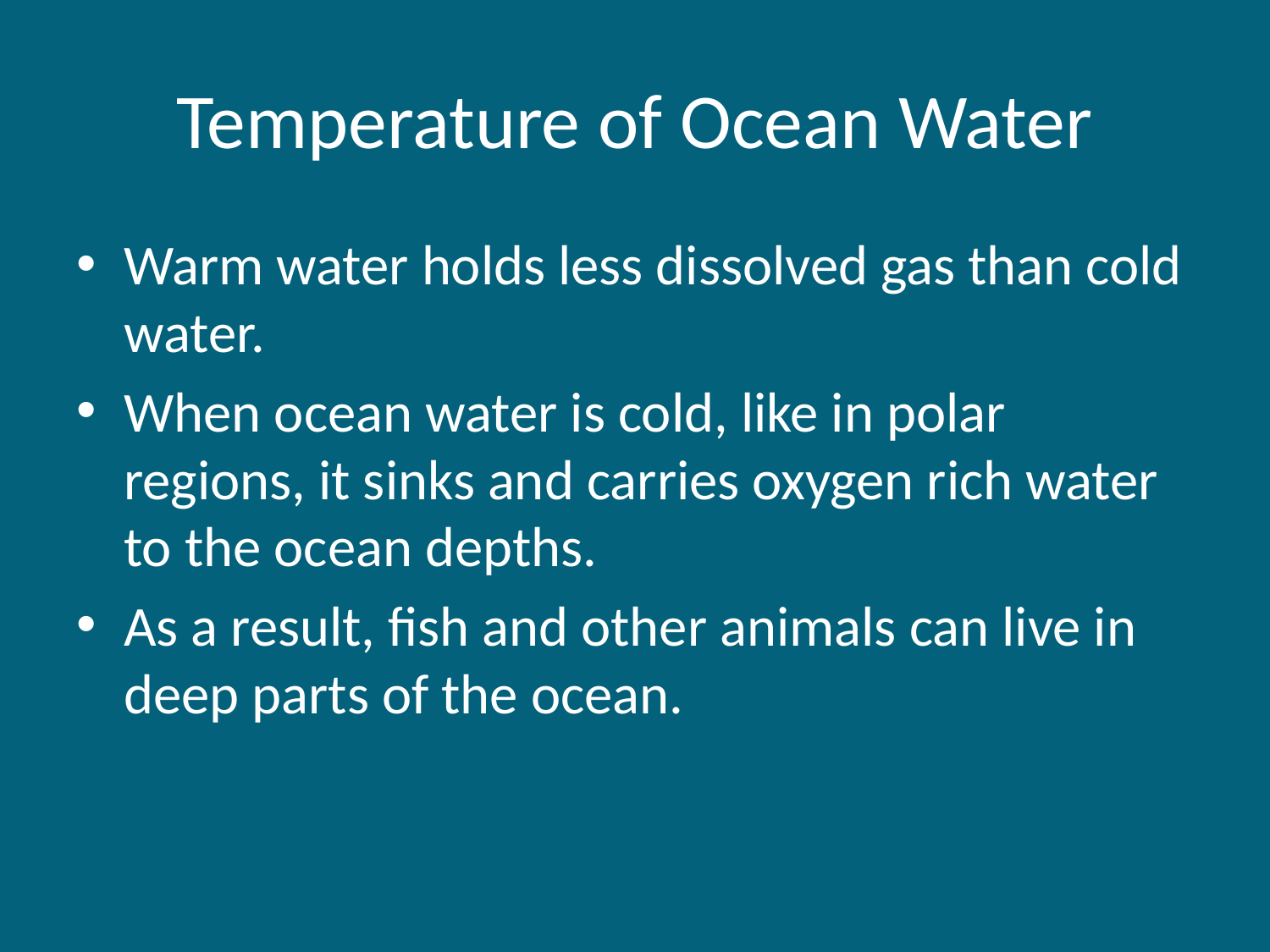

# Temperature of Ocean Water
Warm water holds less dissolved gas than cold water.
When ocean water is cold, like in polar regions, it sinks and carries oxygen rich water to the ocean depths.
As a result, fish and other animals can live in deep parts of the ocean.